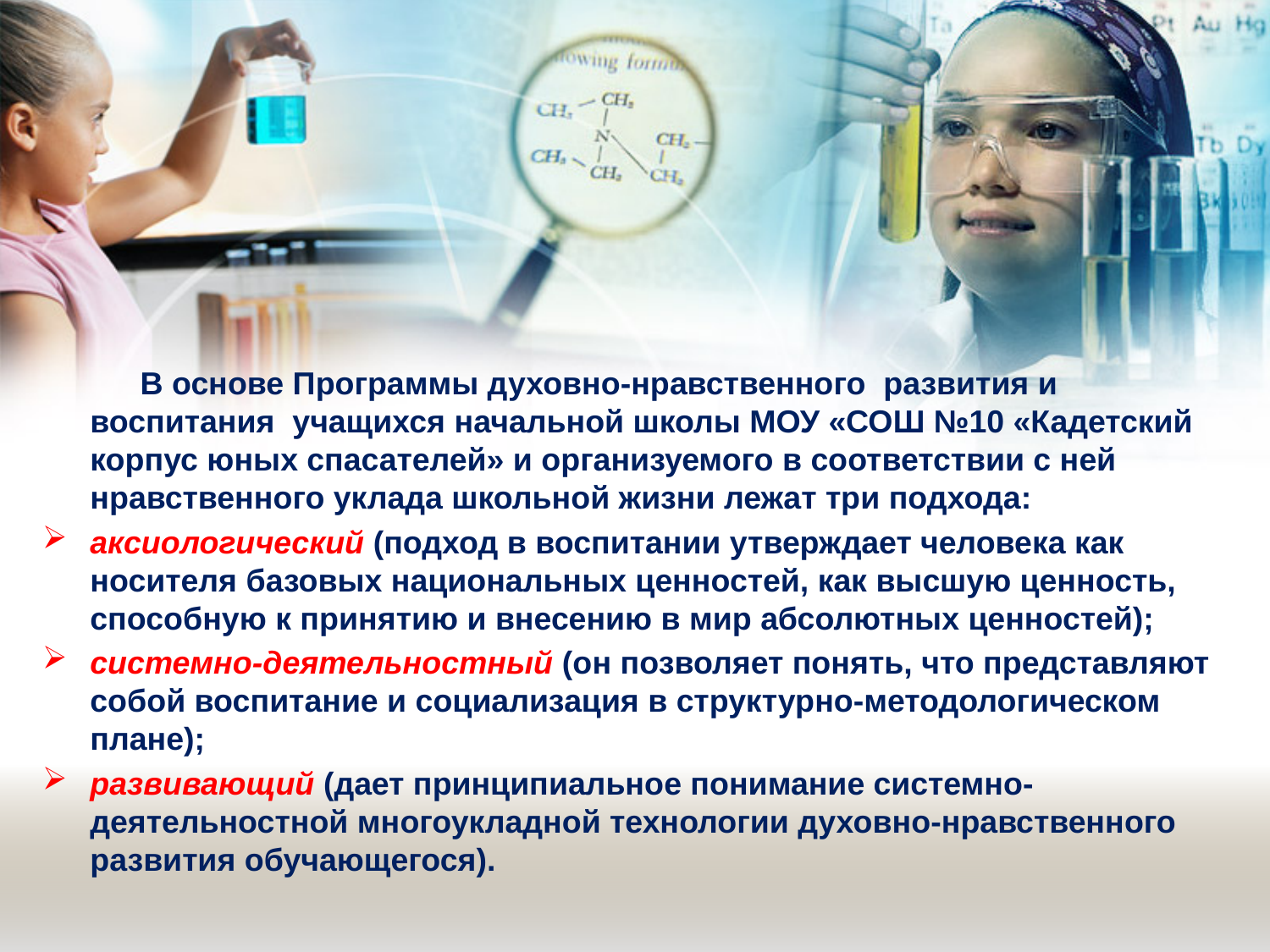

В основе Программы духовно-нравственного  развития и воспитания  учащихся начальной школы МОУ «СОШ №10 «Кадетский корпус юных спасателей» и организуемого в соответствии с ней нравственного уклада школьной жизни лежат три подхода:
аксиологический (подход в воспитании утверждает человека как носителя базовых национальных ценностей, как высшую ценность, способную к принятию и внесению в мир абсолютных ценностей);
системно-деятельностный (он позволяет понять, что представляют собой воспитание и социализация в структурно-методологическом плане);
развивающий (дает принципиальное понимание системно-деятельностной многоукладной технологии духовно-нравственного развития обучающегося).